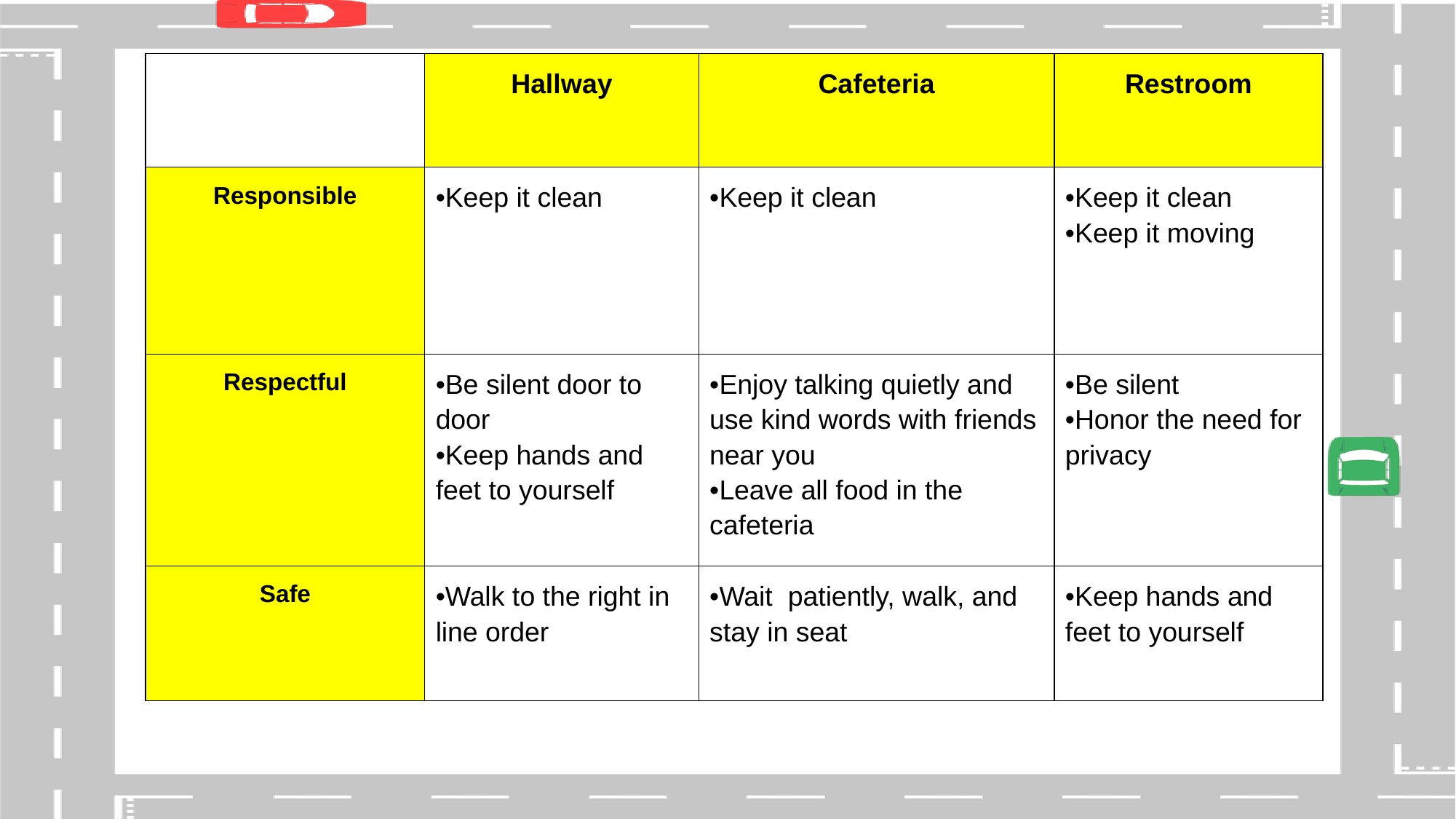

|  | Hallway | Cafeteria | Restroom |
| --- | --- | --- | --- |
| Responsible | •Keep it clean | •Keep it clean | •Keep it clean •Keep it moving |
| Respectful | •Be silent door to door •Keep hands and feet to yourself | •Enjoy talking quietly and use kind words with friends near you •Leave all food in the cafeteria | •Be silent •Honor the need for privacy |
| Safe | •Walk to the right in line order | •Wait patiently, walk, and stay in seat | •Keep hands and feet to yourself |